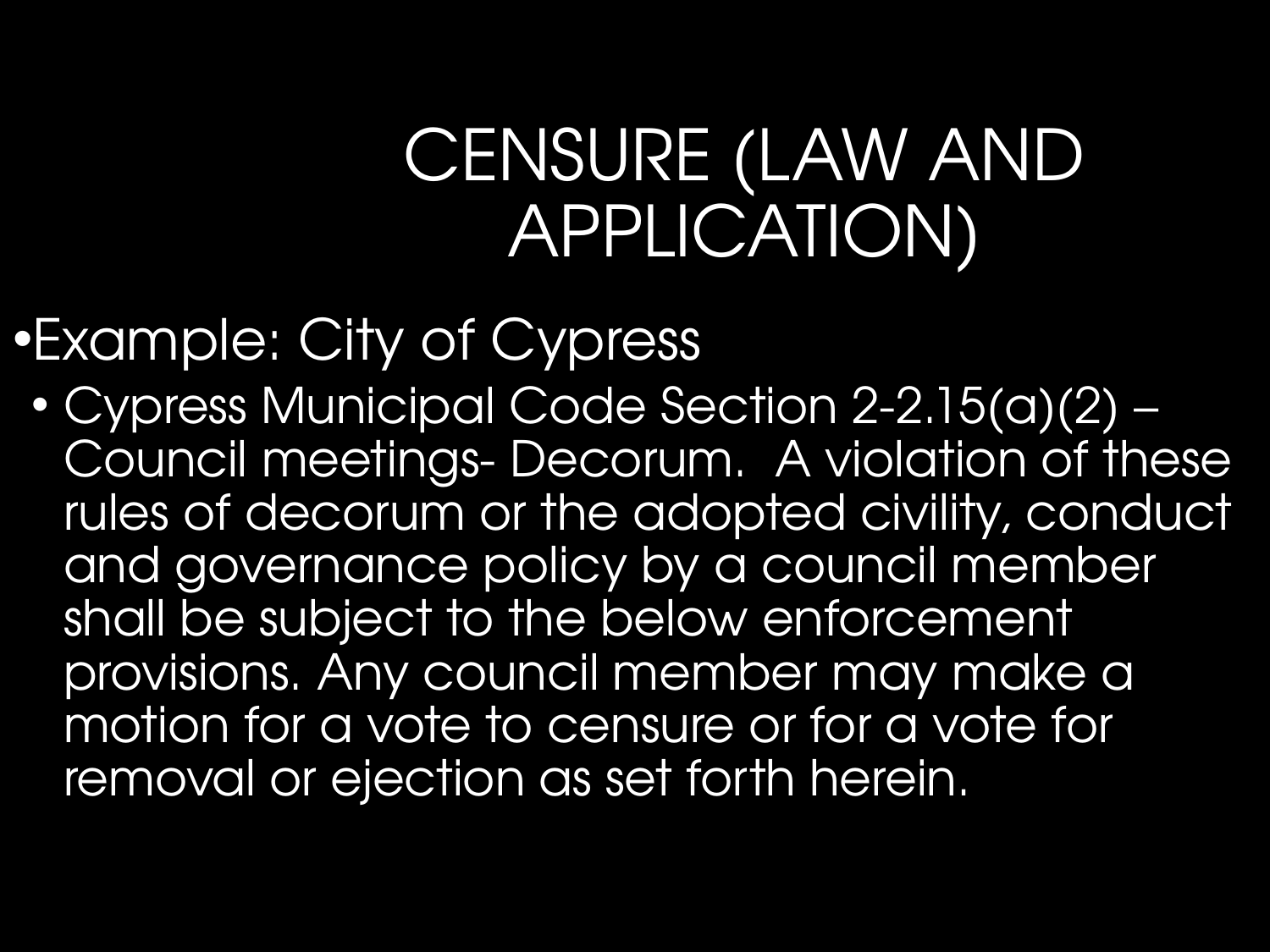

# CENSURE (Law and Application)
Example: City of Cypress
Cypress Municipal Code Section 2-2.15(a)(2) – Council meetings- Decorum.  A violation of these rules of decorum or the adopted civility, conduct and governance policy by a council member shall be subject to the below enforcement provisions. Any council member may make a motion for a vote to censure or for a vote for removal or ejection as set forth herein.